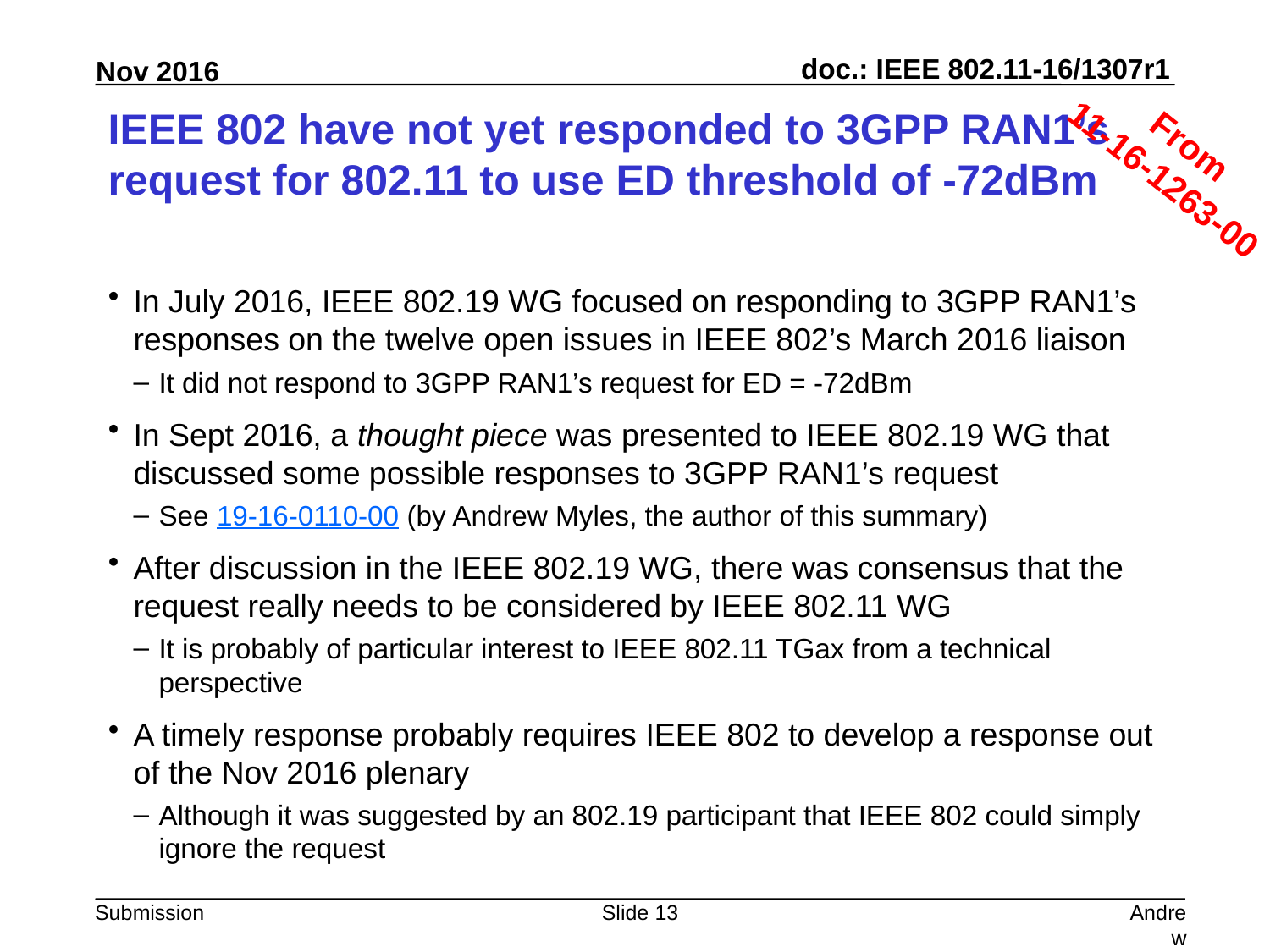

# IEEE 802 have not yet responded to 3GPP RAN1’s request for 802.11 to use ED threshold of -72dBm
From
11-16-1263-00
In July 2016, IEEE 802.19 WG focused on responding to 3GPP RAN1’s responses on the twelve open issues in IEEE 802’s March 2016 liaison
It did not respond to 3GPP RAN1’s request for ED = -72dBm
In Sept 2016, a thought piece was presented to IEEE 802.19 WG that discussed some possible responses to 3GPP RAN1’s request
See 19-16-0110-00 (by Andrew Myles, the author of this summary)
After discussion in the IEEE 802.19 WG, there was consensus that the request really needs to be considered by IEEE 802.11 WG
It is probably of particular interest to IEEE 802.11 TGax from a technical perspective
A timely response probably requires IEEE 802 to develop a response out of the Nov 2016 plenary
Although it was suggested by an 802.19 participant that IEEE 802 could simply ignore the request
Slide 13
Andrew Myles, Cisco